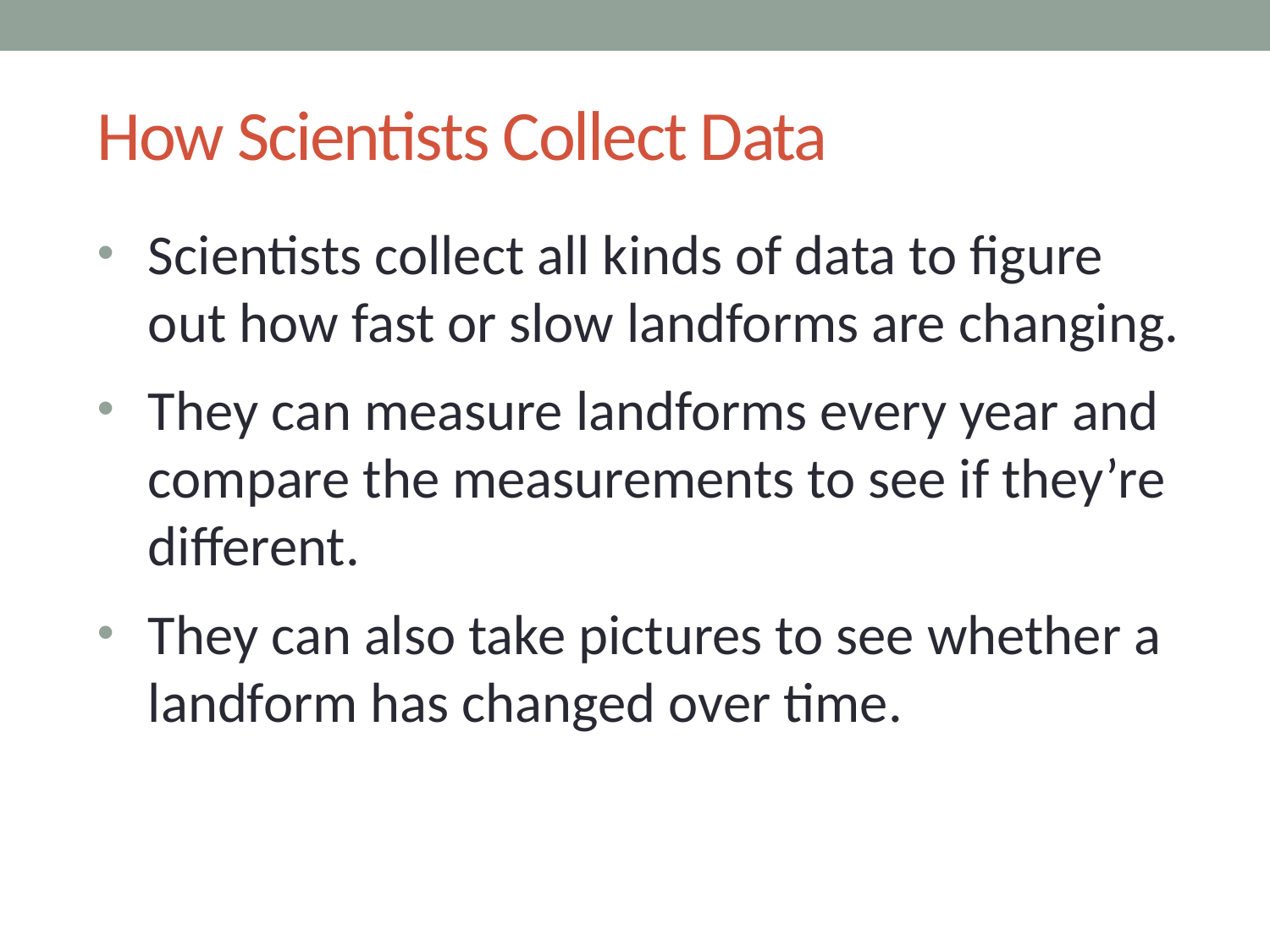

# How Scientists Collect Data
Scientists collect all kinds of data to figure out how fast or slow landforms are changing.
They can measure landforms every year and compare the measurements to see if they’re different.
They can also take pictures to see whether a landform has changed over time.